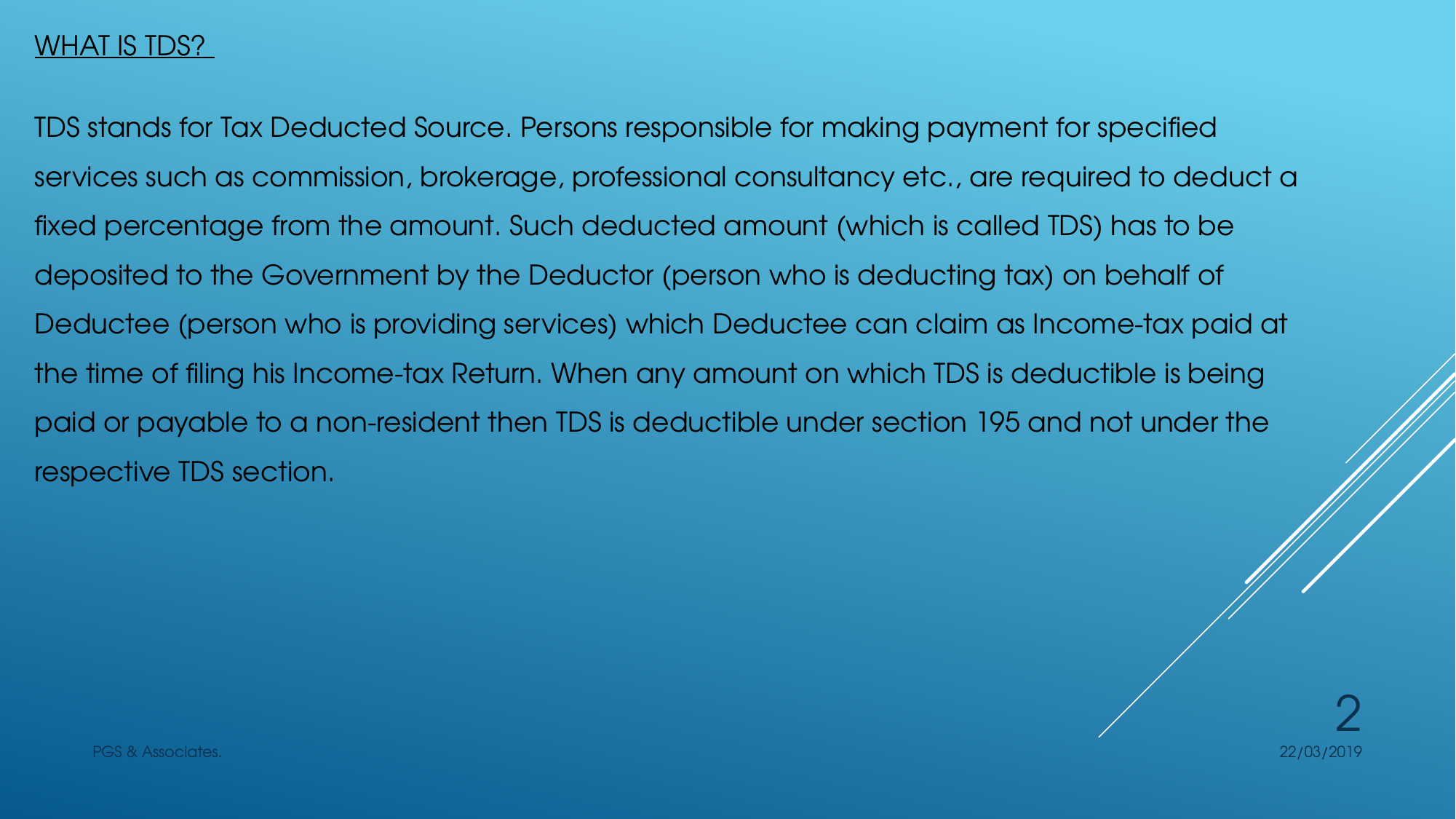

WHAT IS TDS?

TDS stands for Tax Deducted Source. Persons responsible for making payment for specified services such as commission, brokerage, professional consultancy etc., are required to deduct a fixed percentage from the amount. Such deducted amount (which is called TDS) has to be deposited to the Government by the Deductor (person who is deducting tax) on behalf of Deductee (person who is providing services) which Deductee can claim as Income-tax paid at the time of filing his Income-tax Return. When any amount on which TDS is deductible is being paid or payable to a non-resident then TDS is deductible under section 195 and not under the respective TDS section.

2
PGS & Associates.
22/03/2019